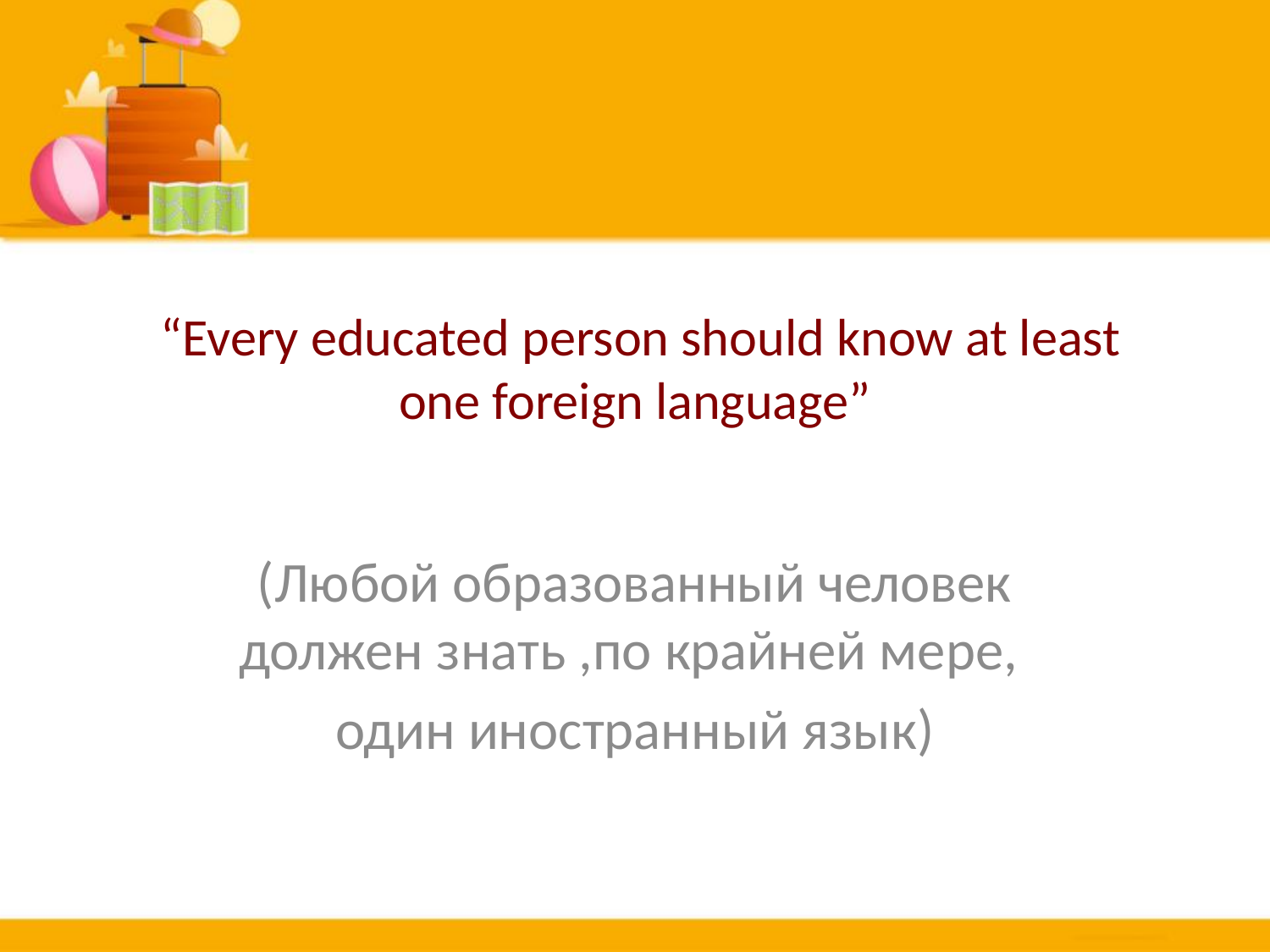

# “Every educated person should know at least one foreign language”
(Любой образованный человек должен знать ,по крайней мере,
один иностранный язык)